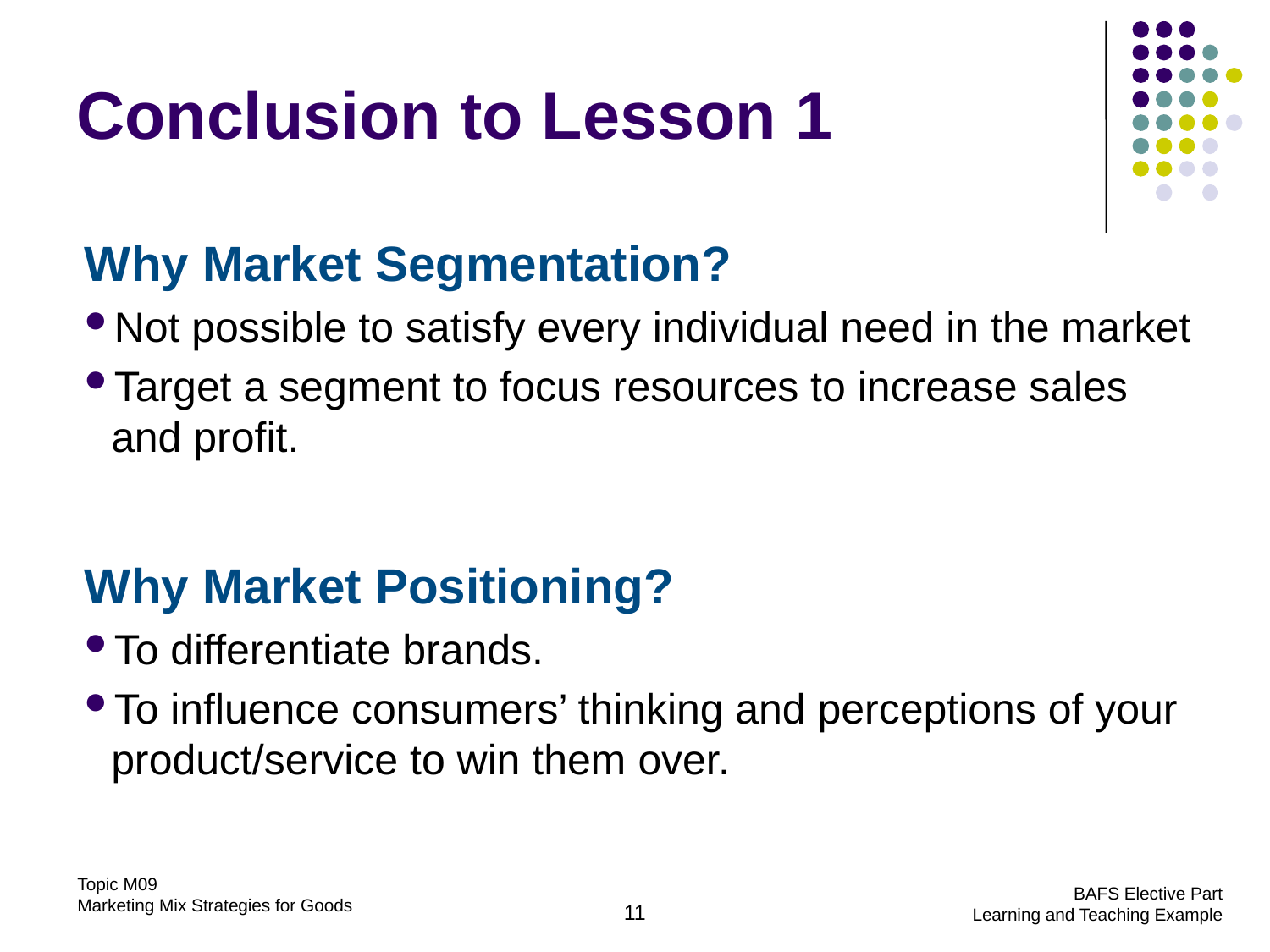

# Conclusion to Lesson 1
Why Market Segmentation?
Not possible to satisfy every individual need in the market
Target a segment to focus resources to increase sales and profit.

Why Market Positioning?
To differentiate brands.
To influence consumers’ thinking and perceptions of your product/service to win them over.

11